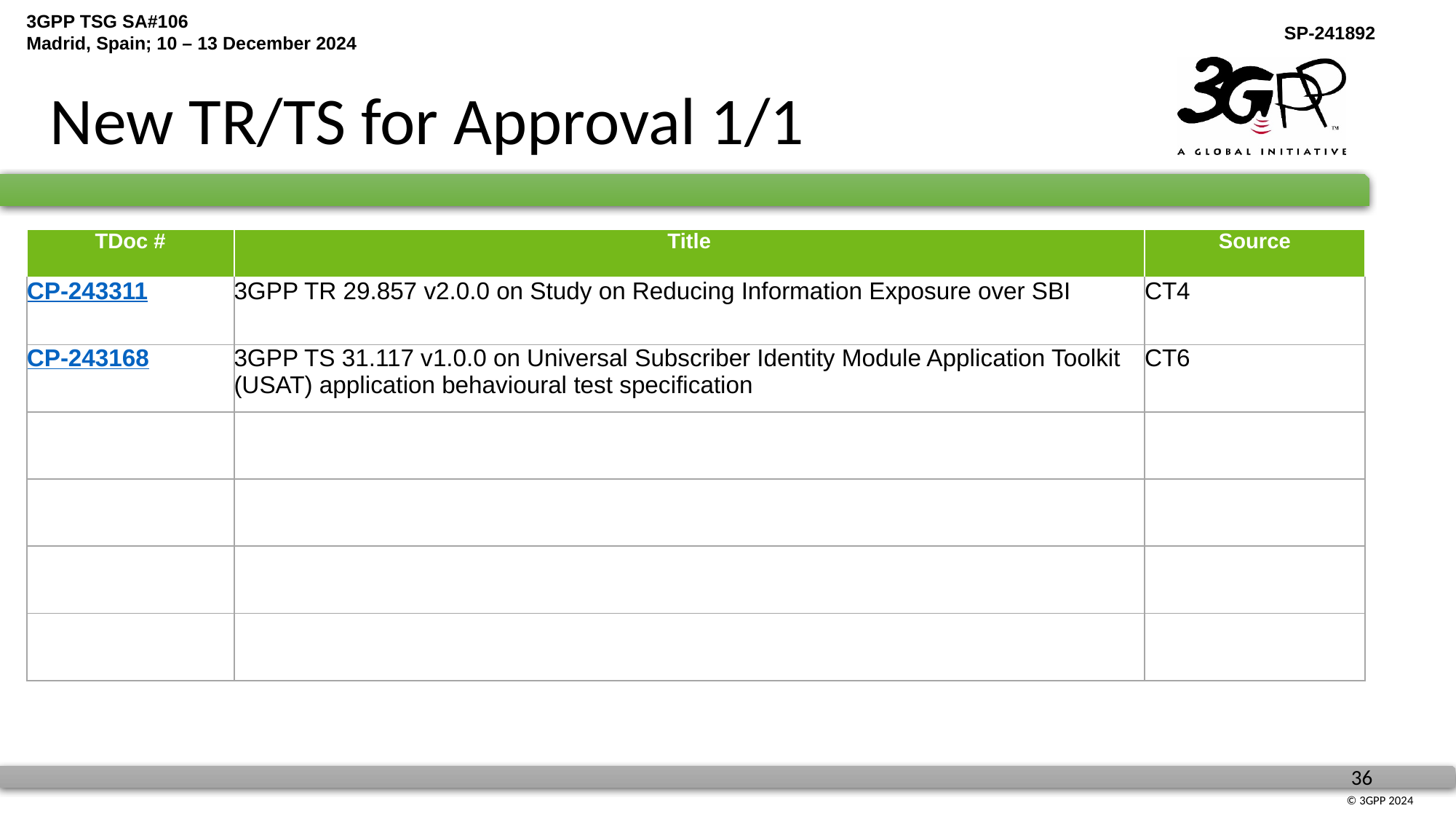

# New TR/TS for Approval 1/1
| TDoc # | Title | Source |
| --- | --- | --- |
| CP-243311 | 3GPP TR 29.857 v2.0.0 on Study on Reducing Information Exposure over SBI | CT4 |
| CP-243168 | 3GPP TS 31.117 v1.0.0 on Universal Subscriber Identity Module Application Toolkit (USAT) application behavioural test specification | CT6 |
|  |  |  |
|  |  |  |
|  |  |  |
|  |  |  |